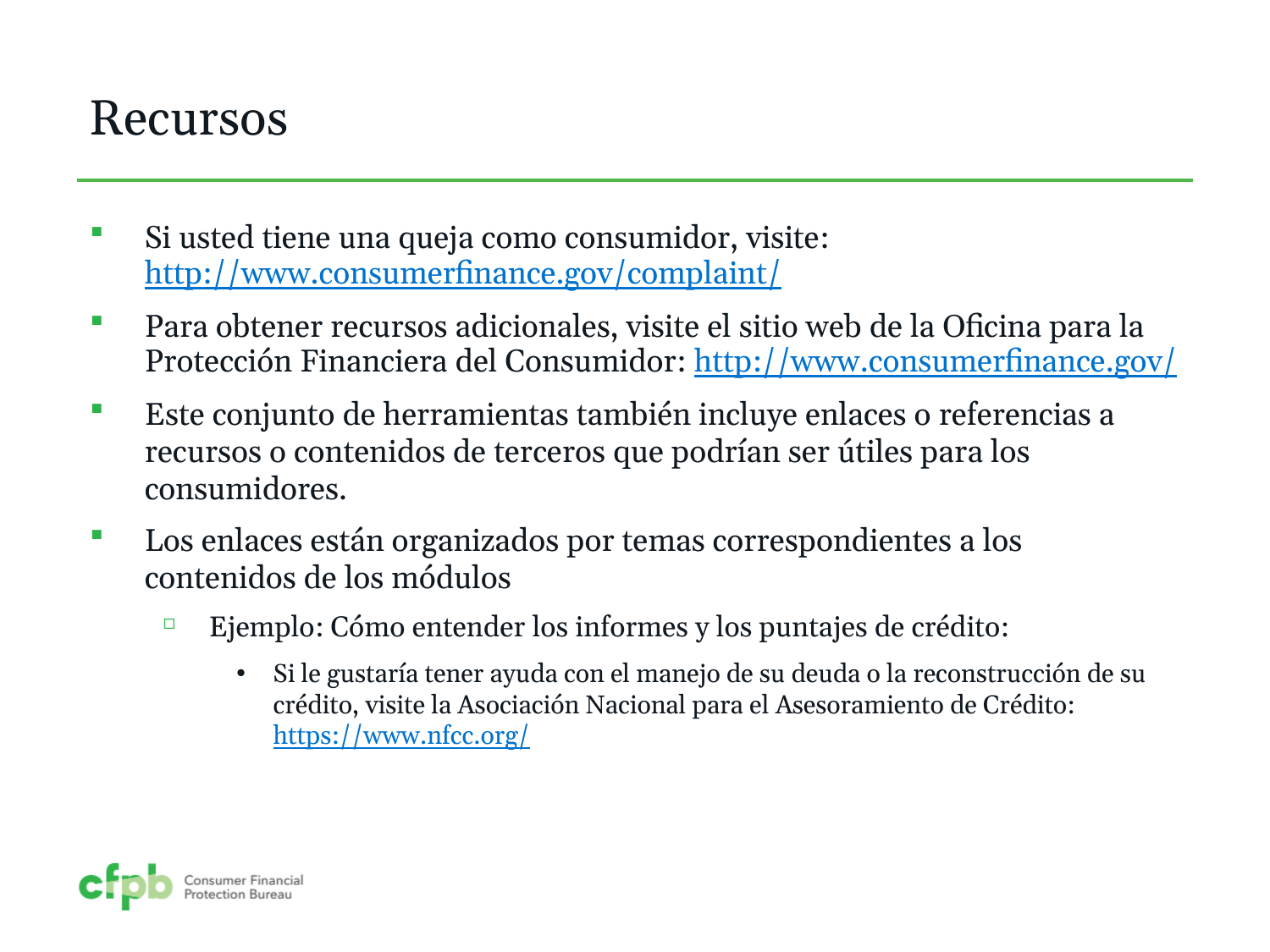

# Recursos
Si usted tiene una queja como consumidor, visite: http://www.consumerfinance.gov/complaint/
Para obtener recursos adicionales, visite el sitio web de la Oficina para la Protección Financiera del Consumidor: http://www.consumerfinance.gov/
Este conjunto de herramientas también incluye enlaces o referencias a recursos o contenidos de terceros que podrían ser útiles para los consumidores.
Los enlaces están organizados por temas correspondientes a los contenidos de los módulos
Ejemplo: Cómo entender los informes y los puntajes de crédito:
Si le gustaría tener ayuda con el manejo de su deuda o la reconstrucción de su crédito, visite la Asociación Nacional para el Asesoramiento de Crédito:
https://www.nfcc.org/